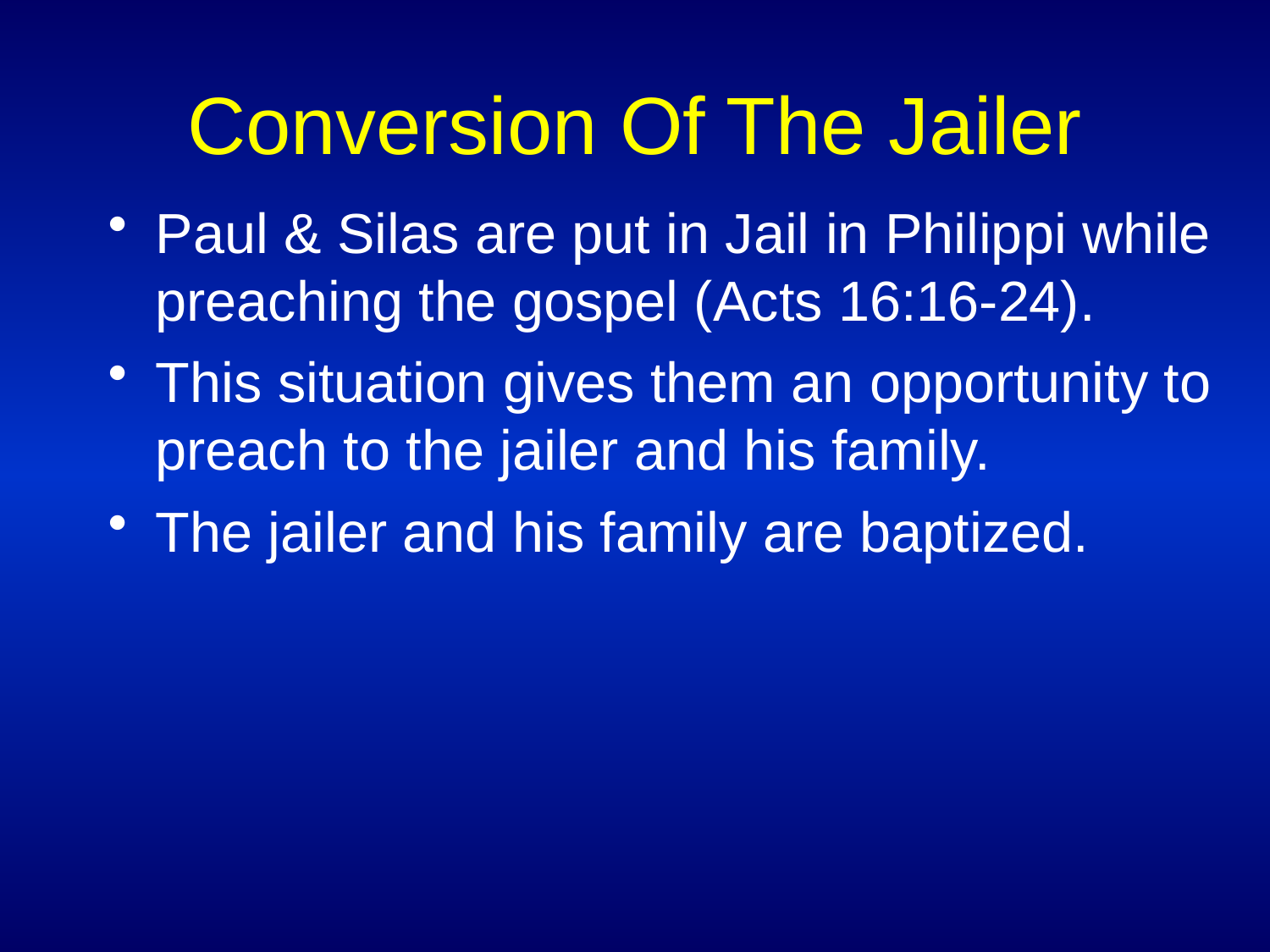

# Conversion Of The Jailer
Paul & Silas are put in Jail in Philippi while preaching the gospel (Acts 16:16-24).
This situation gives them an opportunity to preach to the jailer and his family.
The jailer and his family are baptized.